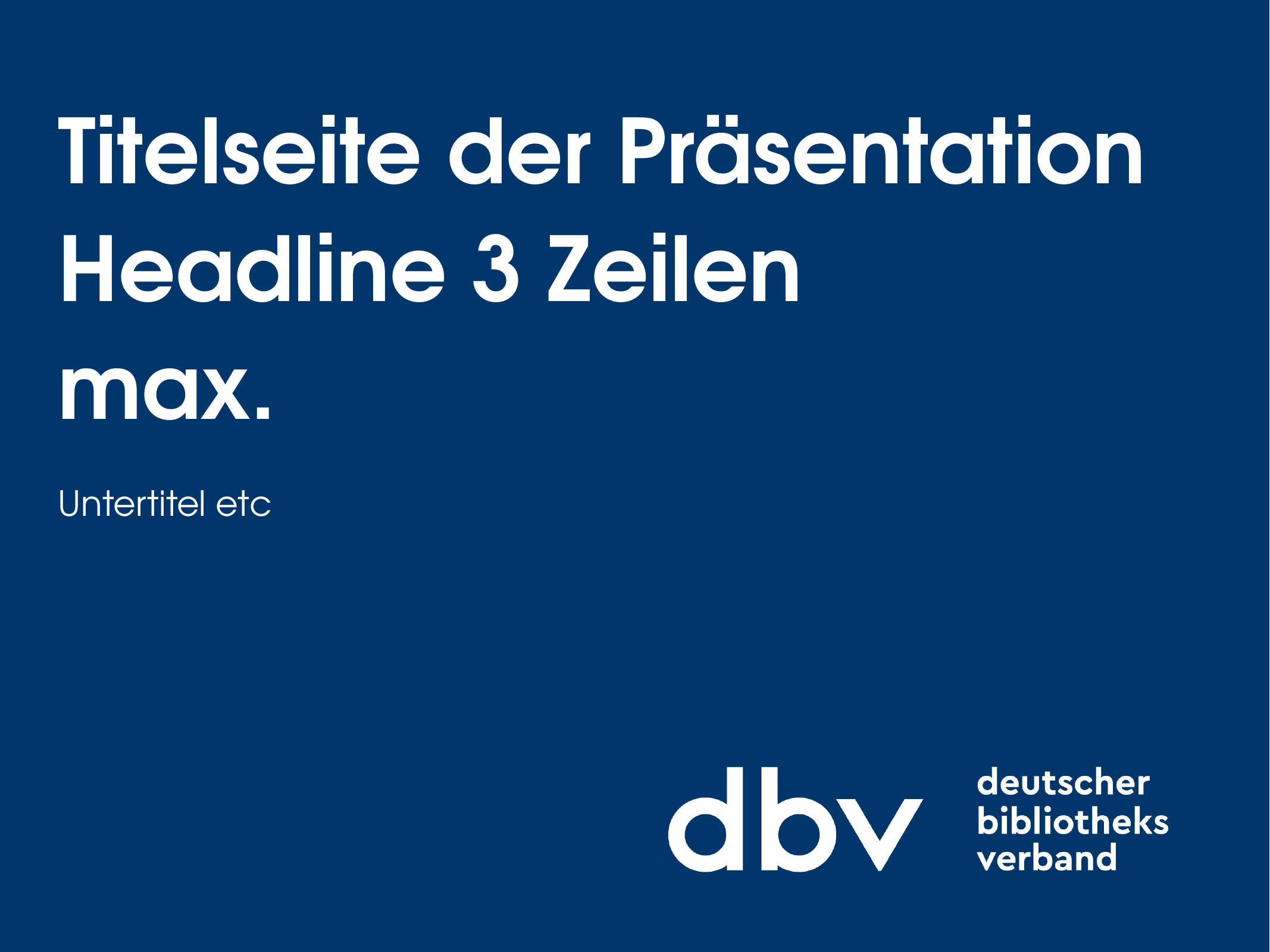

Titelseite der Präsentation
Headline 3 Zeilen
max.
Untertitel etc